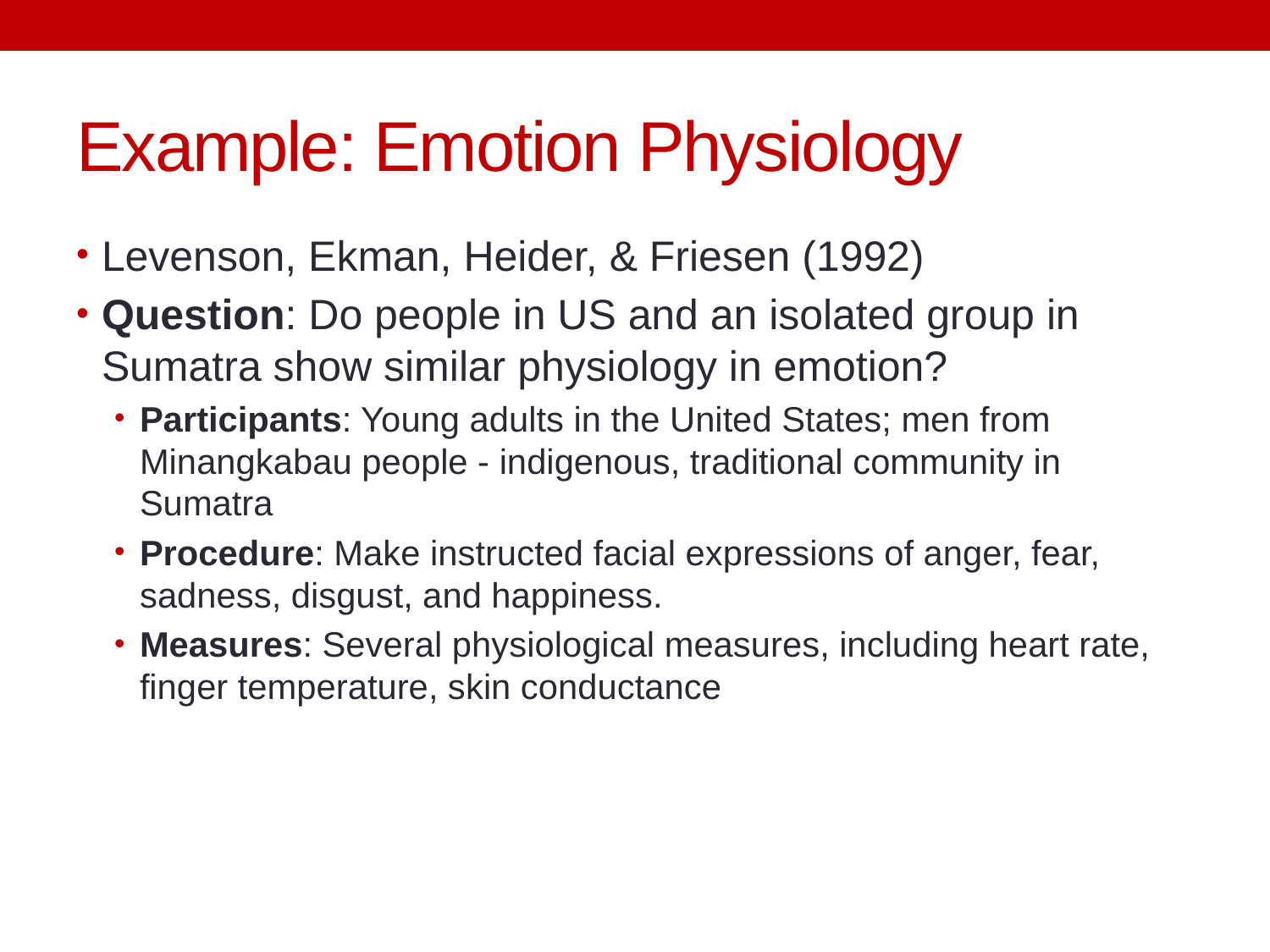

# Example: Emotion Physiology
Levenson, Ekman, Heider, & Friesen (1992)
Question: Do people in US and an isolated group in Sumatra show similar physiology in emotion?
Participants: Young adults in the United States; men from Minangkabau people - indigenous, traditional community in Sumatra
Procedure: Make instructed facial expressions of anger, fear, sadness, disgust, and happiness.
Measures: Several physiological measures, including heart rate, finger temperature, skin conductance